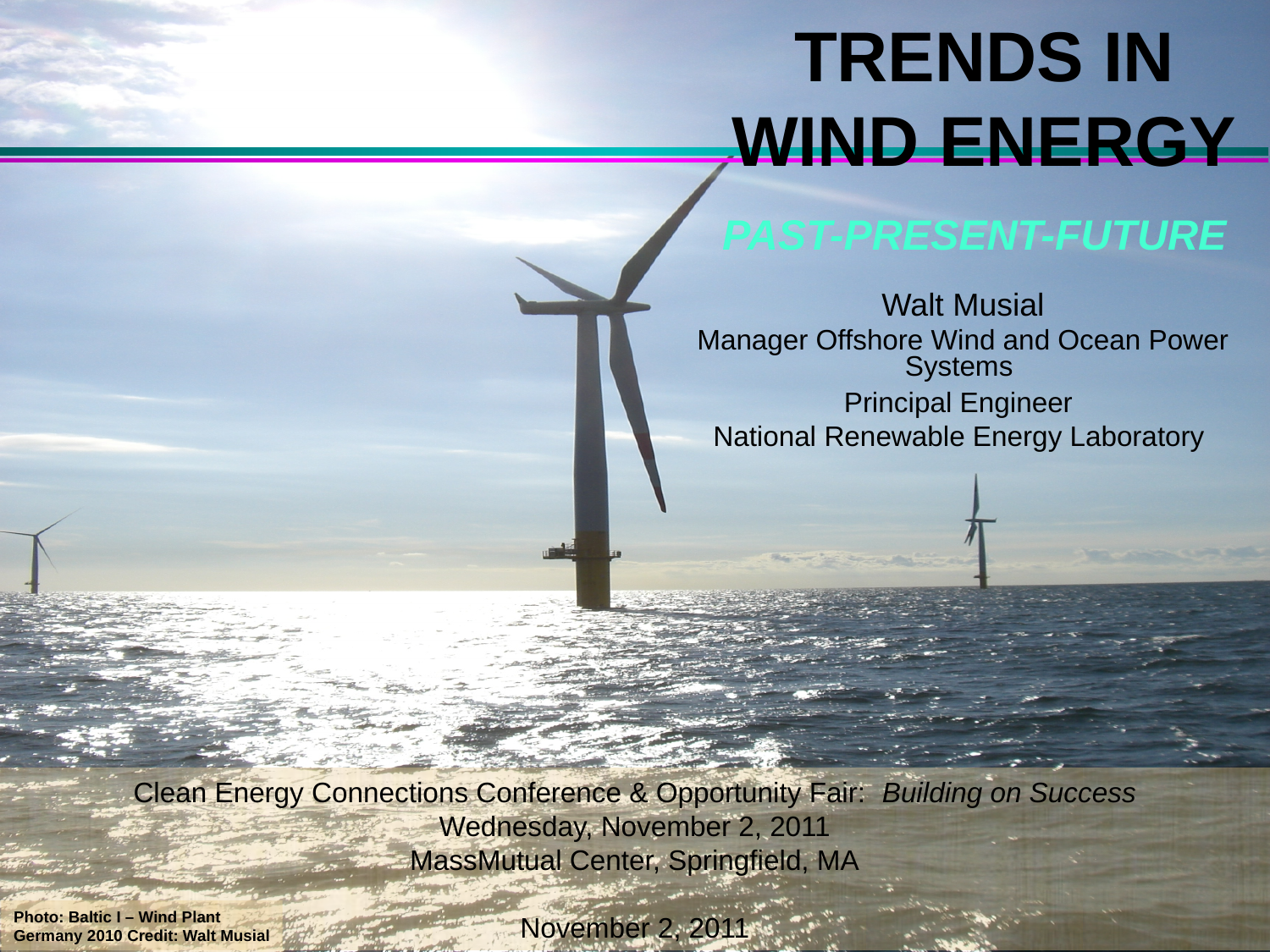

Trends in Wind Energy
Past-present-future
Walt Musial
Manager Offshore Wind and Ocean Power Systems
Principal Engineer
National Renewable Energy Laboratory

Clean Energy Connections Conference & Opportunity Fair:  Building on Success
Wednesday, November 2, 2011
MassMutual Center, Springfield, MA

November 2, 2011
Photo: Baltic I – Wind Plant
Germany 2010 Credit: Walt Musial